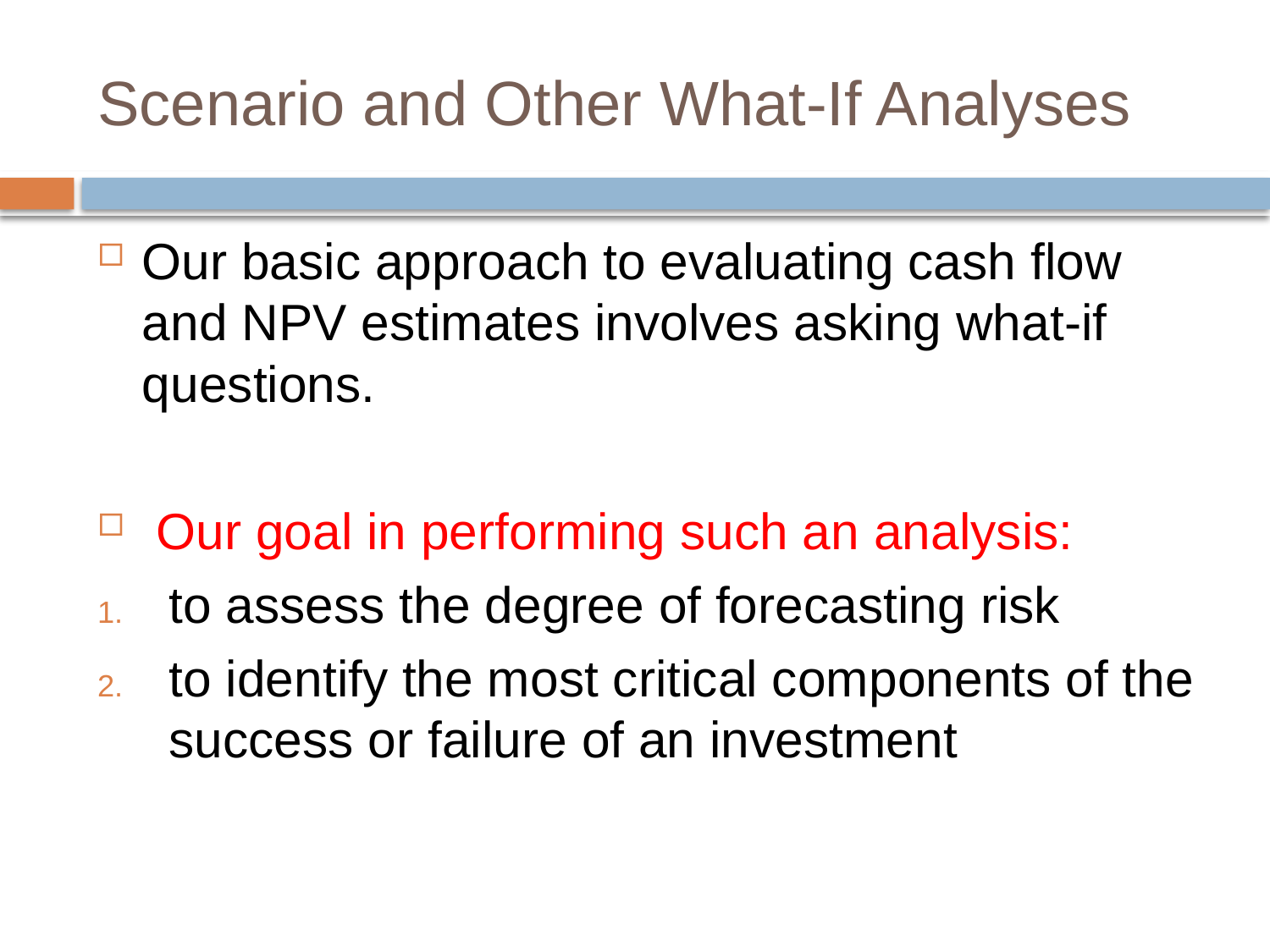

# Scenario and Other What-If Analyses
Our basic approach to evaluating cash flow and NPV estimates involves asking what-if questions.

 Our goal in performing such an analysis:
to assess the degree of forecasting risk
to identify the most critical components of the success or failure of an investment